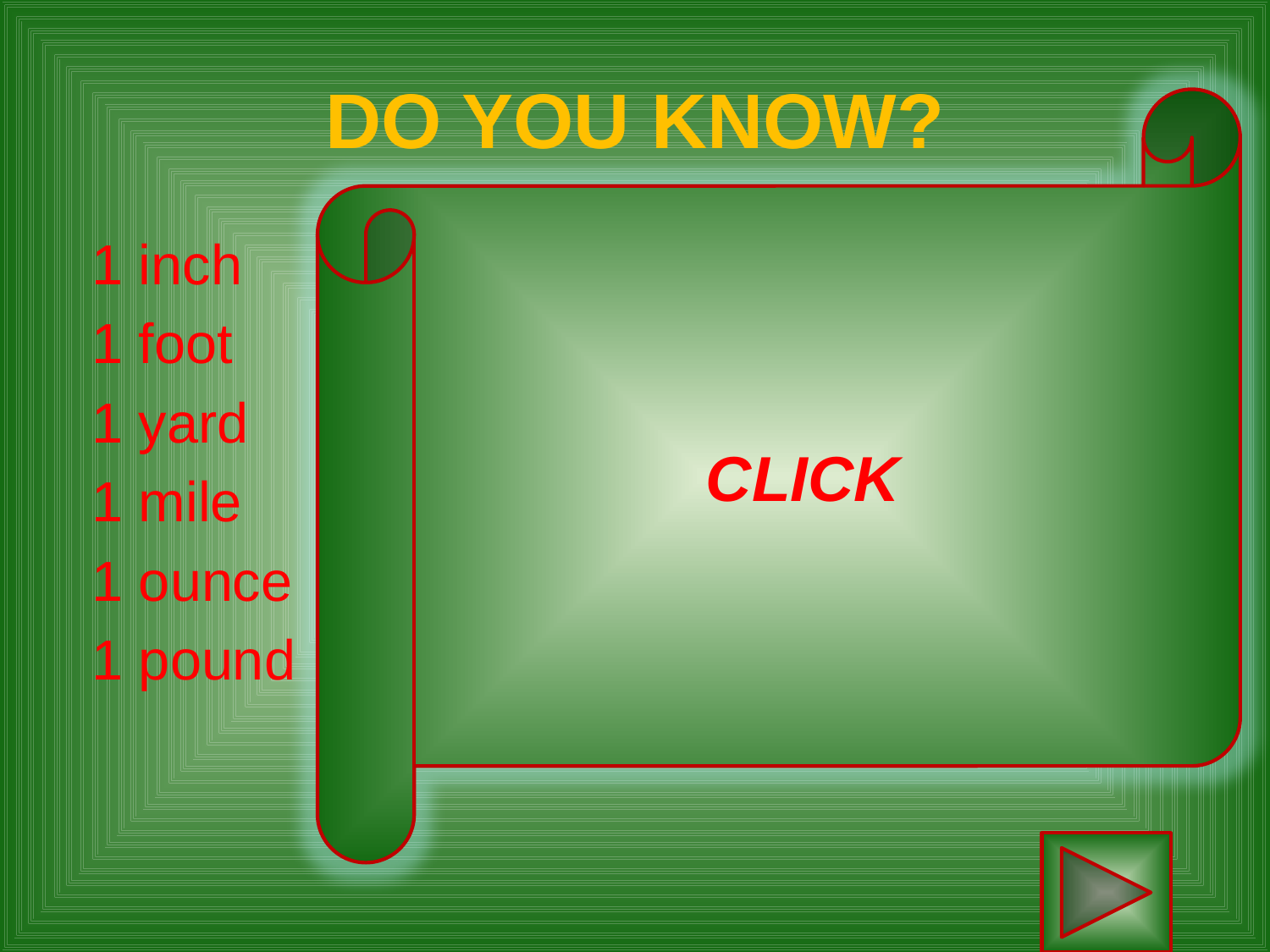

# DO YOU KNOW?
CLICK
 1 inch           2.54 centimetres
 1 foot            30.4799 centimetres
 1 yard           0.914399 metre
 1 mile           1.609344 kilometres
 1 ounce        28.35 grams
 1 pound        453.59 grams